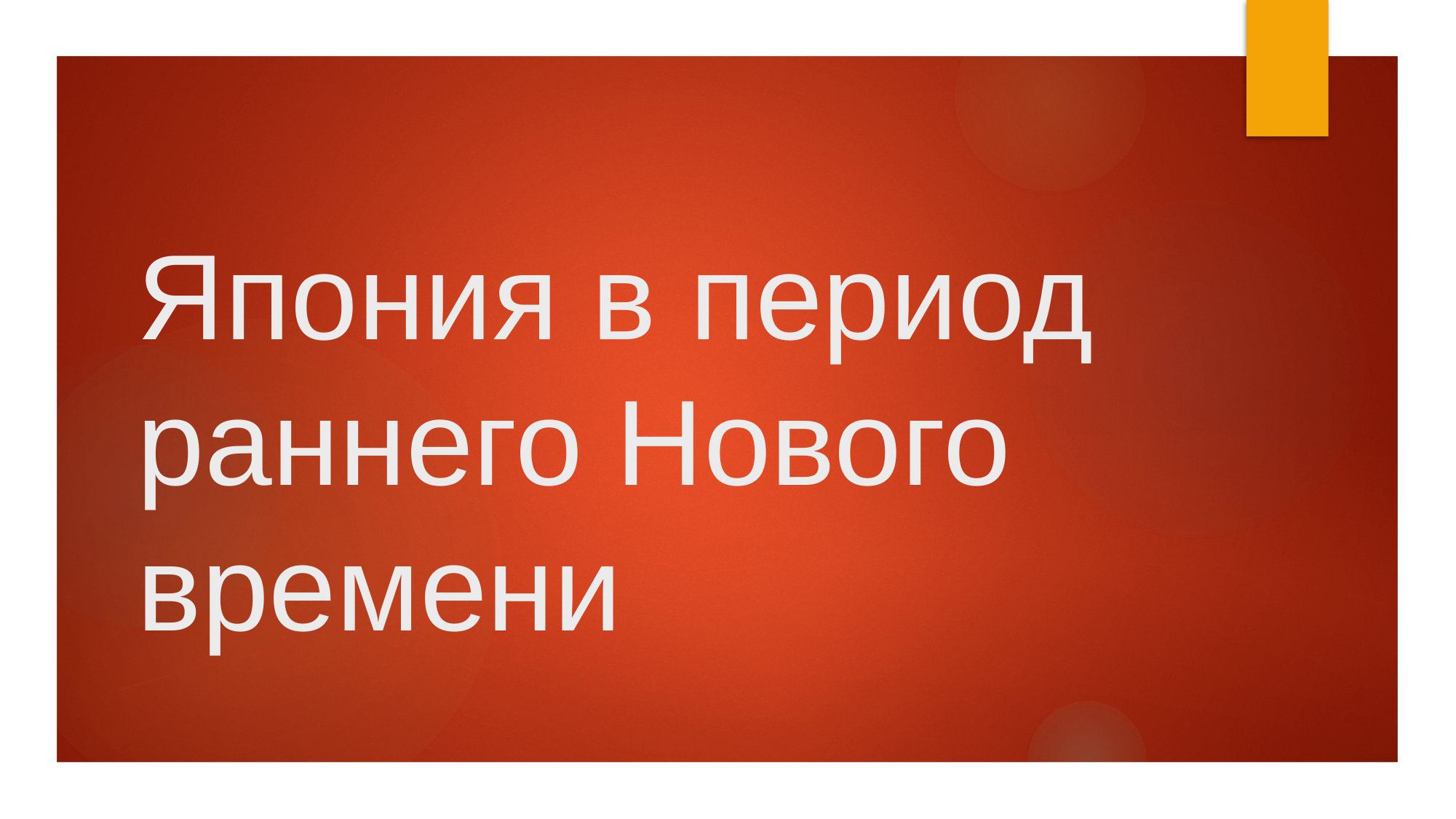

# Япония в период раннего Нового времени